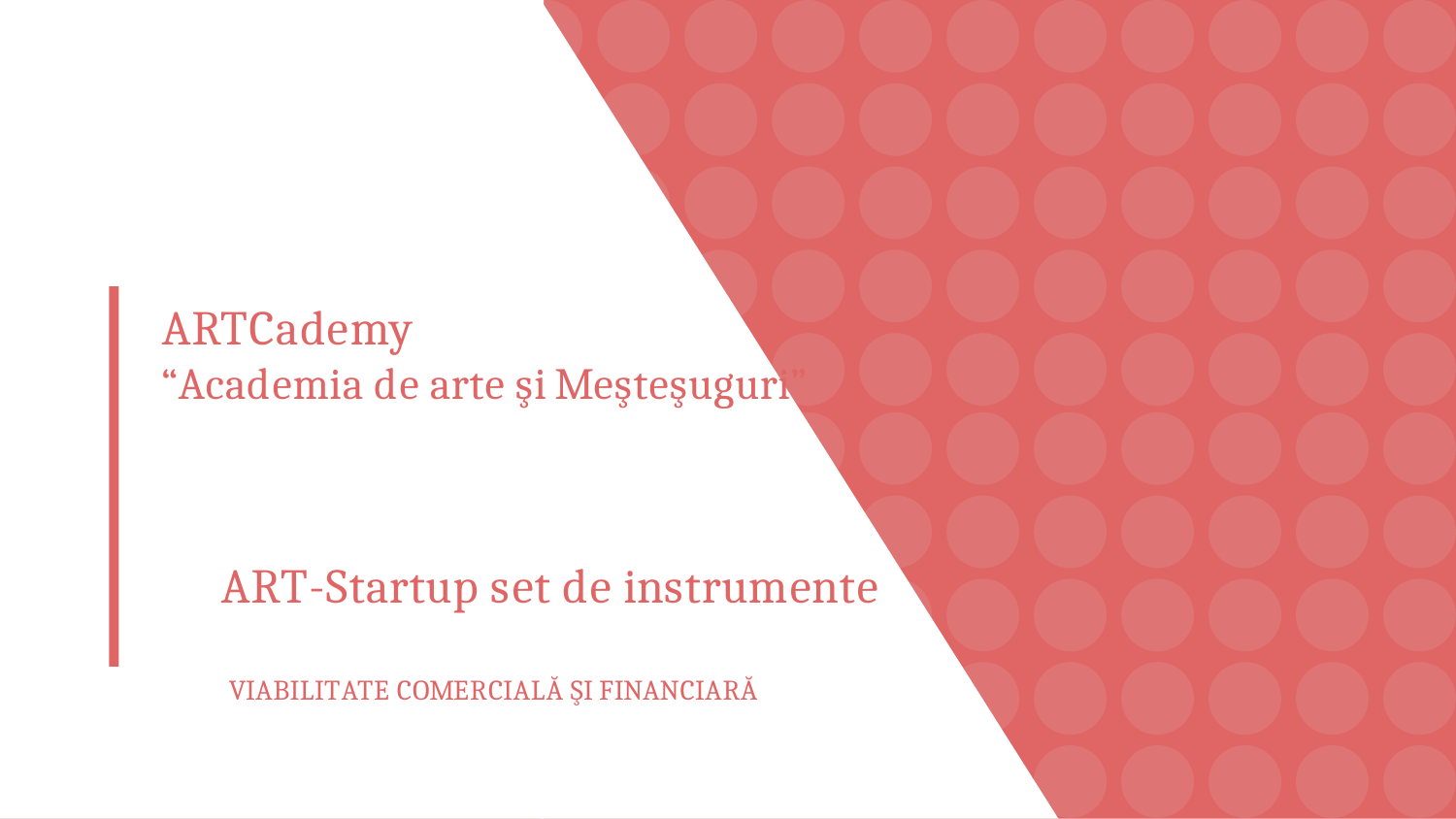

# ARTCademy
“Academia de arte şi Meşteşuguri”

ART-Startup set de instrumente

 VIABILITATE COMERCIALĂ ŞI FINANCIARĂ